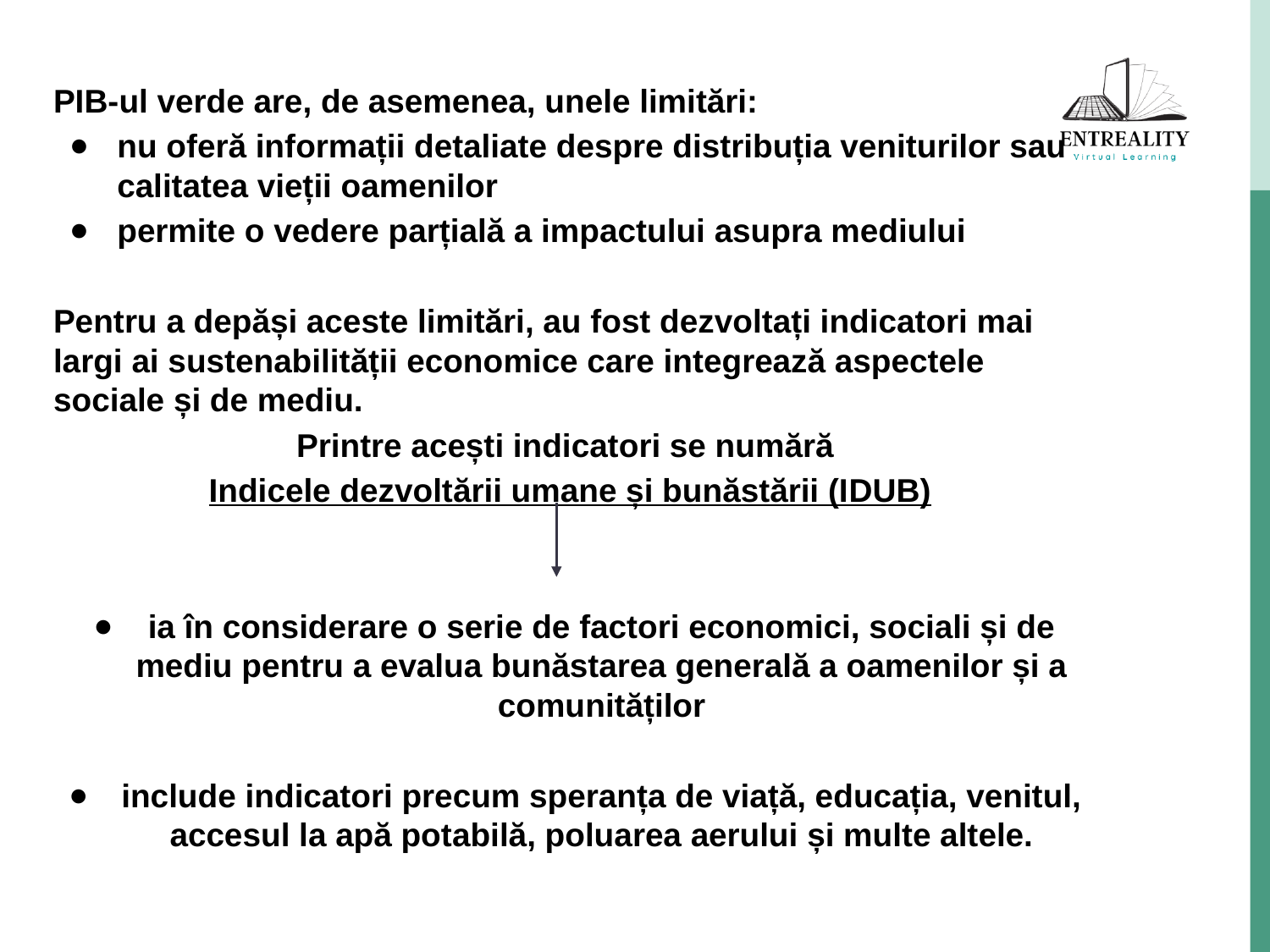

PIB-ul verde are, de asemenea, unele limitări:
nu oferă informații detaliate despre distribuția veniturilor sau calitatea vieții oamenilor
permite o vedere parțială a impactului asupra mediului

Pentru a depăși aceste limitări, au fost dezvoltați indicatori mai largi ai sustenabilității economice care integrează aspectele sociale și de mediu.
Printre acești indicatori se numără
Indicele dezvoltării umane și bunăstării (IDUB)

ia în considerare o serie de factori economici, sociali și de mediu pentru a evalua bunăstarea generală a oamenilor și a comunităților

include indicatori precum speranța de viață, educația, venitul, accesul la apă potabilă, poluarea aerului și multe altele.